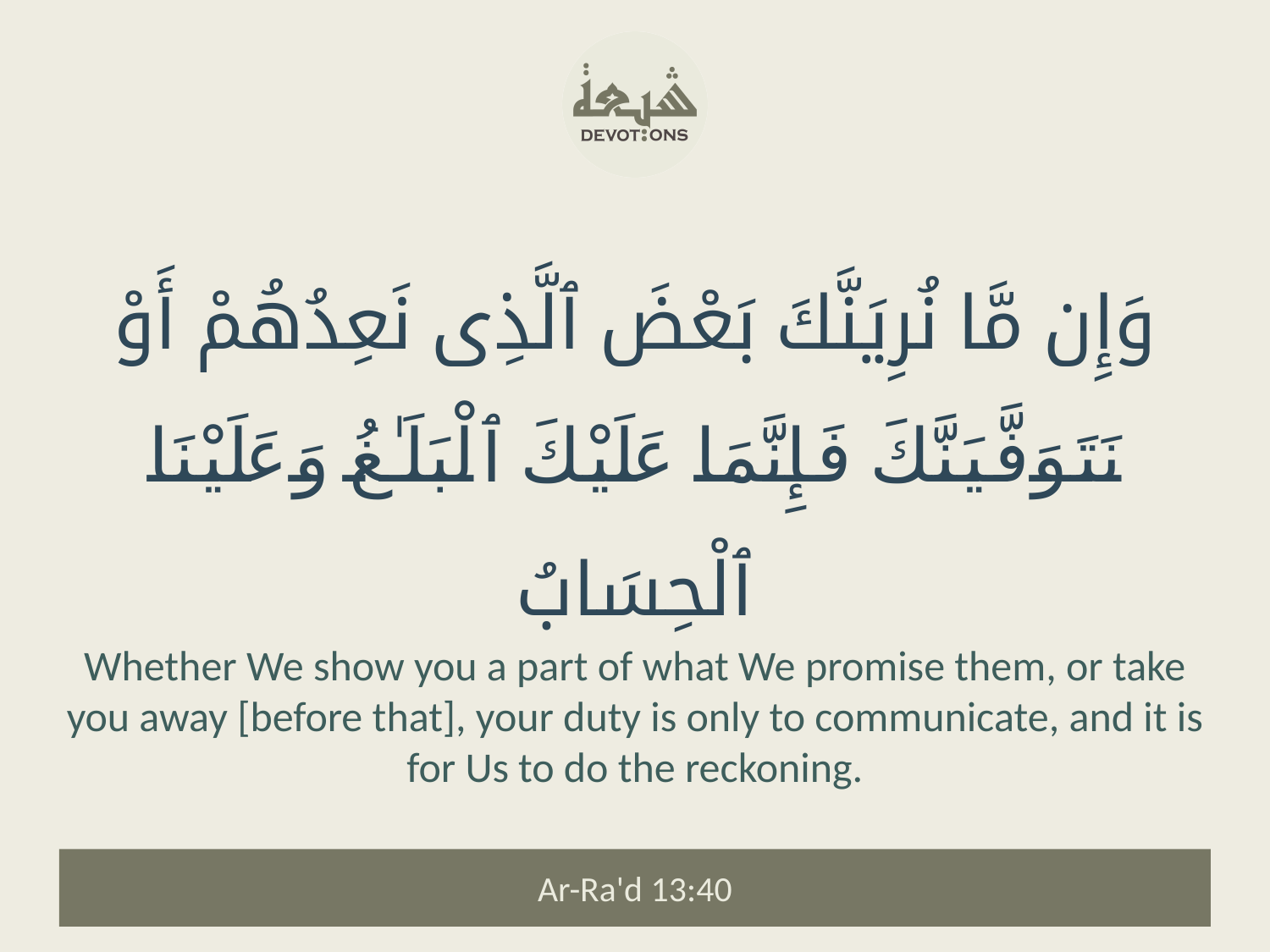

وَإِن مَّا نُرِيَنَّكَ بَعْضَ ٱلَّذِى نَعِدُهُمْ أَوْ نَتَوَفَّيَنَّكَ فَإِنَّمَا عَلَيْكَ ٱلْبَلَـٰغُ وَعَلَيْنَا ٱلْحِسَابُ
Whether We show you a part of what We promise them, or take you away [before that], your duty is only to communicate, and it is for Us to do the reckoning.
Ar-Ra'd 13:40